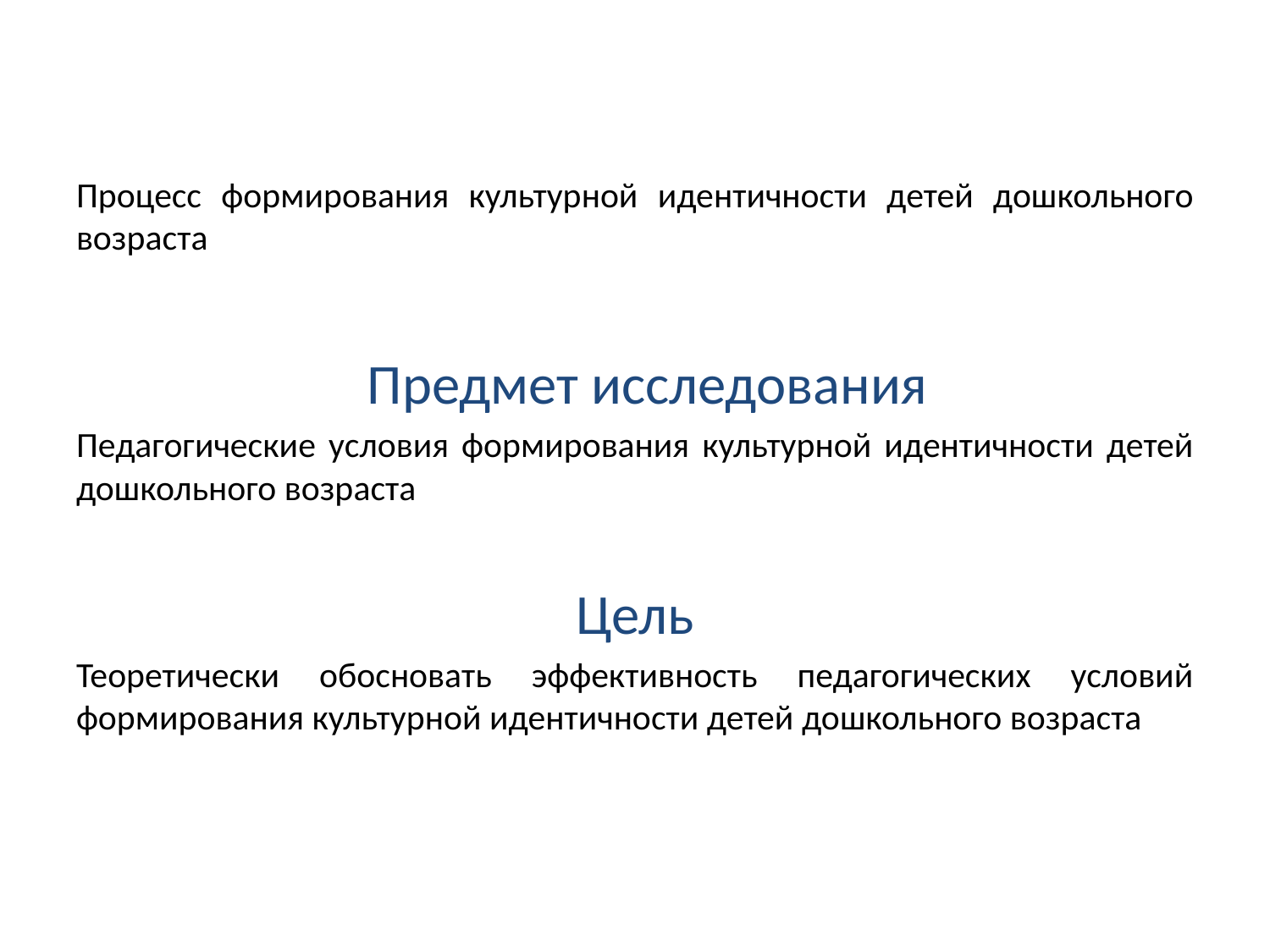

# Объект исследования
Процесс формирования культурной идентичности детей дошкольного возраста

   Предмет исследования
Педагогические условия формирования культурной идентичности детей дошкольного возраста

Цель
Теоретически обосновать эффективность педагогических условий формирования культурной идентичности детей дошкольного возраста